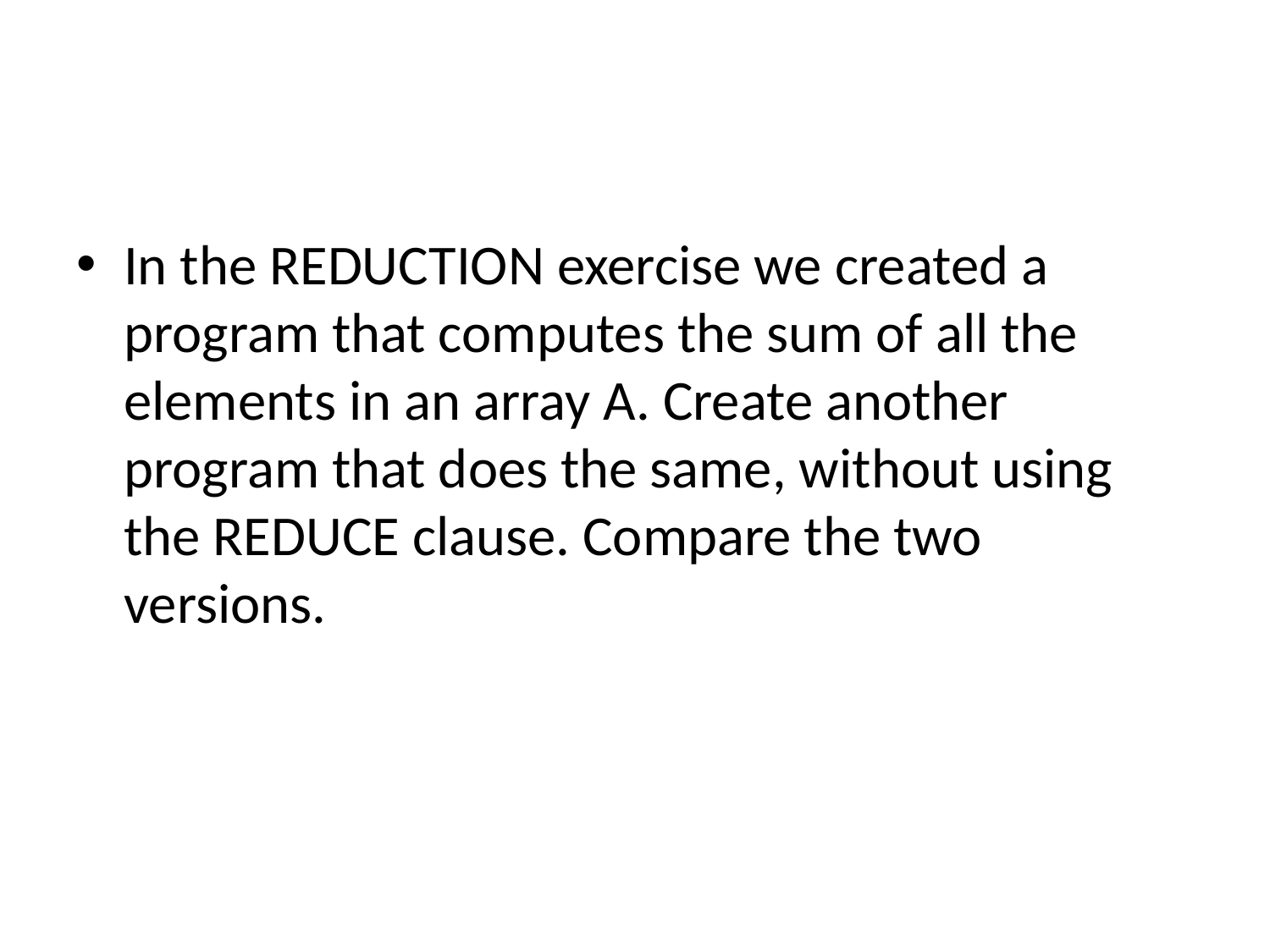

#
In the REDUCTION exercise we created a program that computes the sum of all the elements in an array A. Create another program that does the same, without using the REDUCE clause. Compare the two versions.